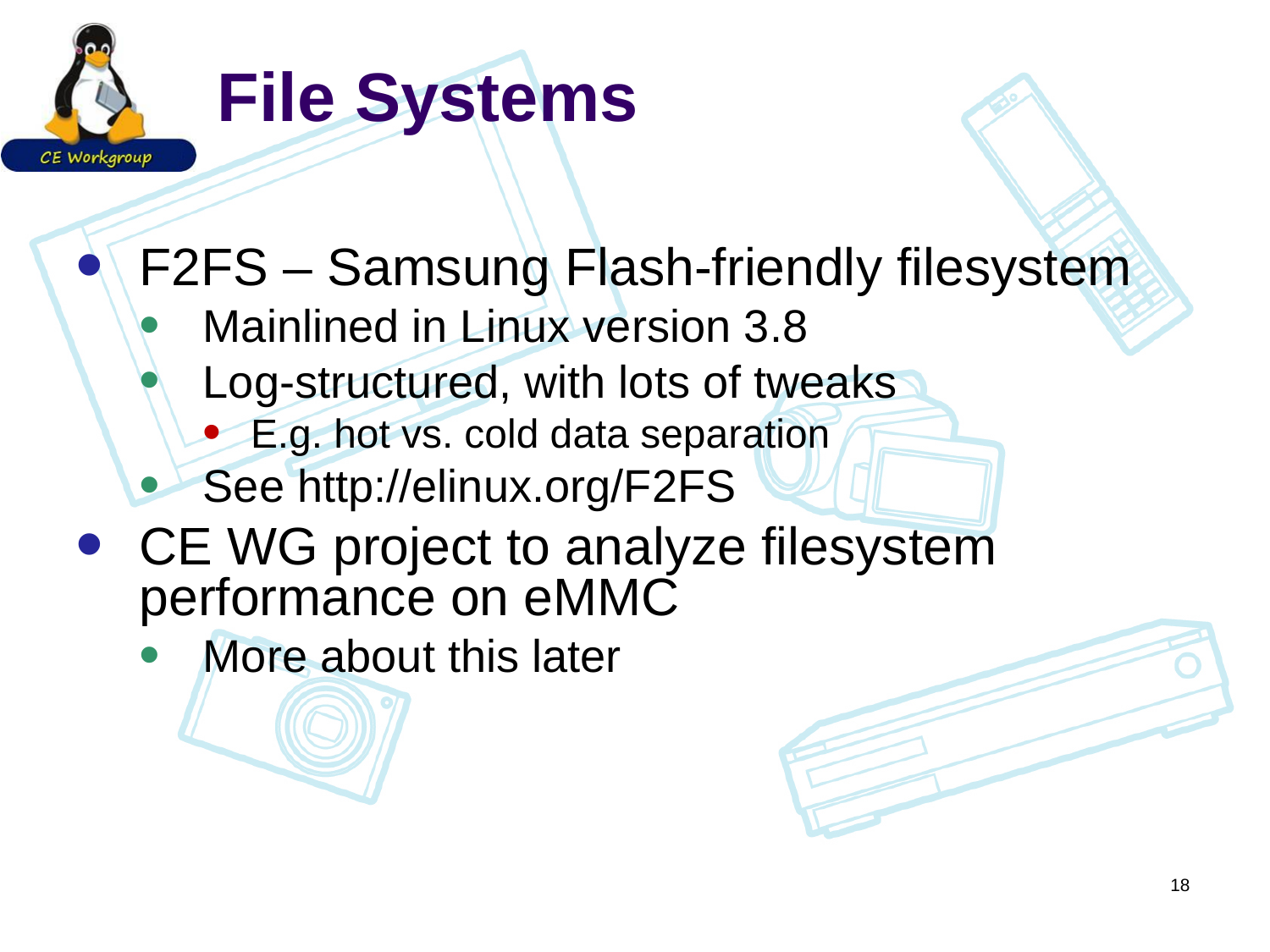

# File Systems
F2FS – Samsung Flash-friendly filesystem
Mainlined in Linux version 3.8
Log-structured, with lots of tweaks
E.g. hot vs. cold data separation
See http://elinux.org/F2FS
CE WG project to analyze filesystem performance on eMMC
More about this later
18